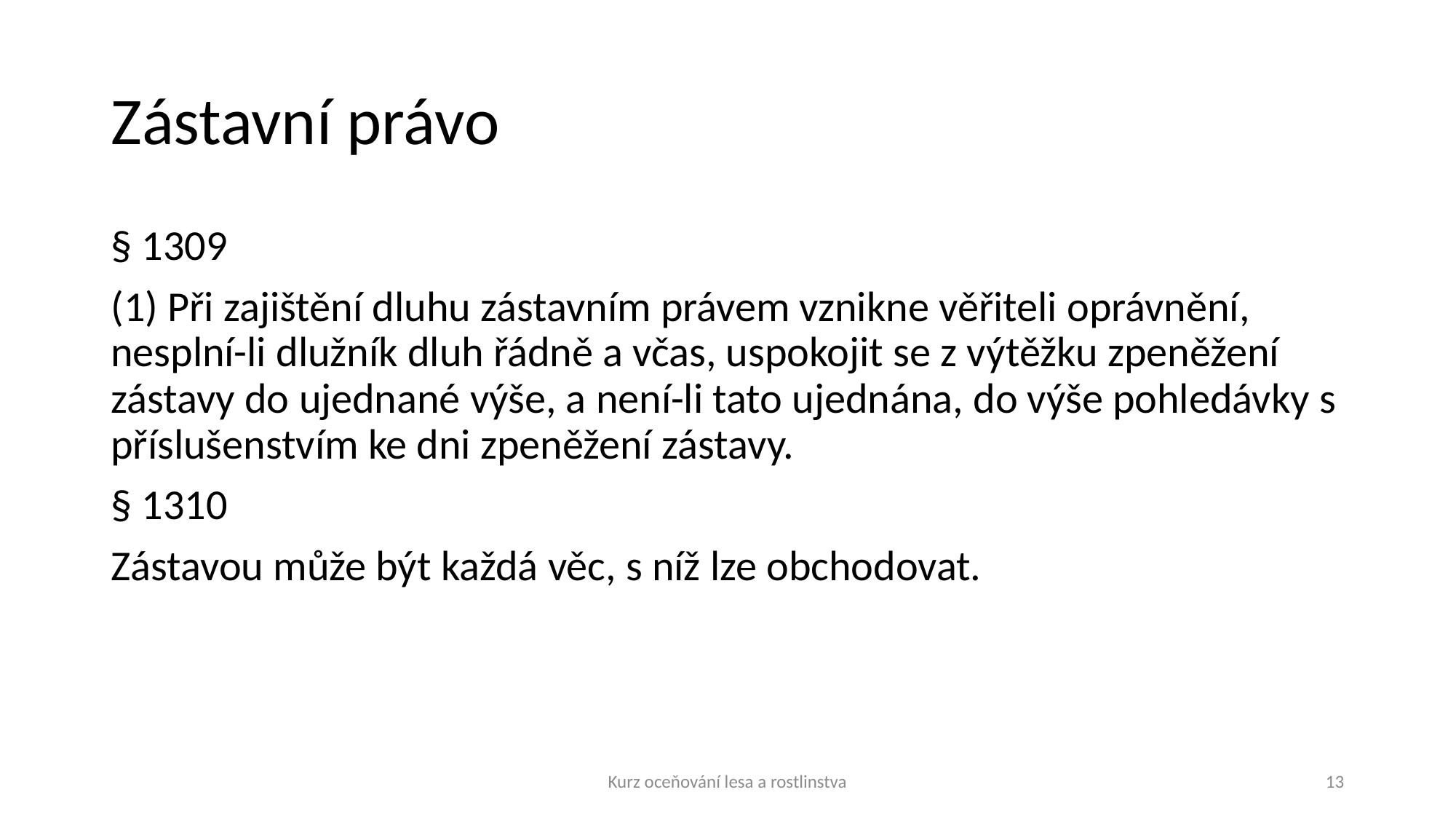

# Zástavní právo
§ 1309
(1) Při zajištění dluhu zástavním právem vznikne věřiteli oprávnění, nesplní-li dlužník dluh řádně a včas, uspokojit se z výtěžku zpeněžení zástavy do ujednané výše, a není-li tato ujednána, do výše pohledávky s příslušenstvím ke dni zpeněžení zástavy.
§ 1310
Zástavou může být každá věc, s níž lze obchodovat.

Kurz oceňování lesa a rostlinstva
13